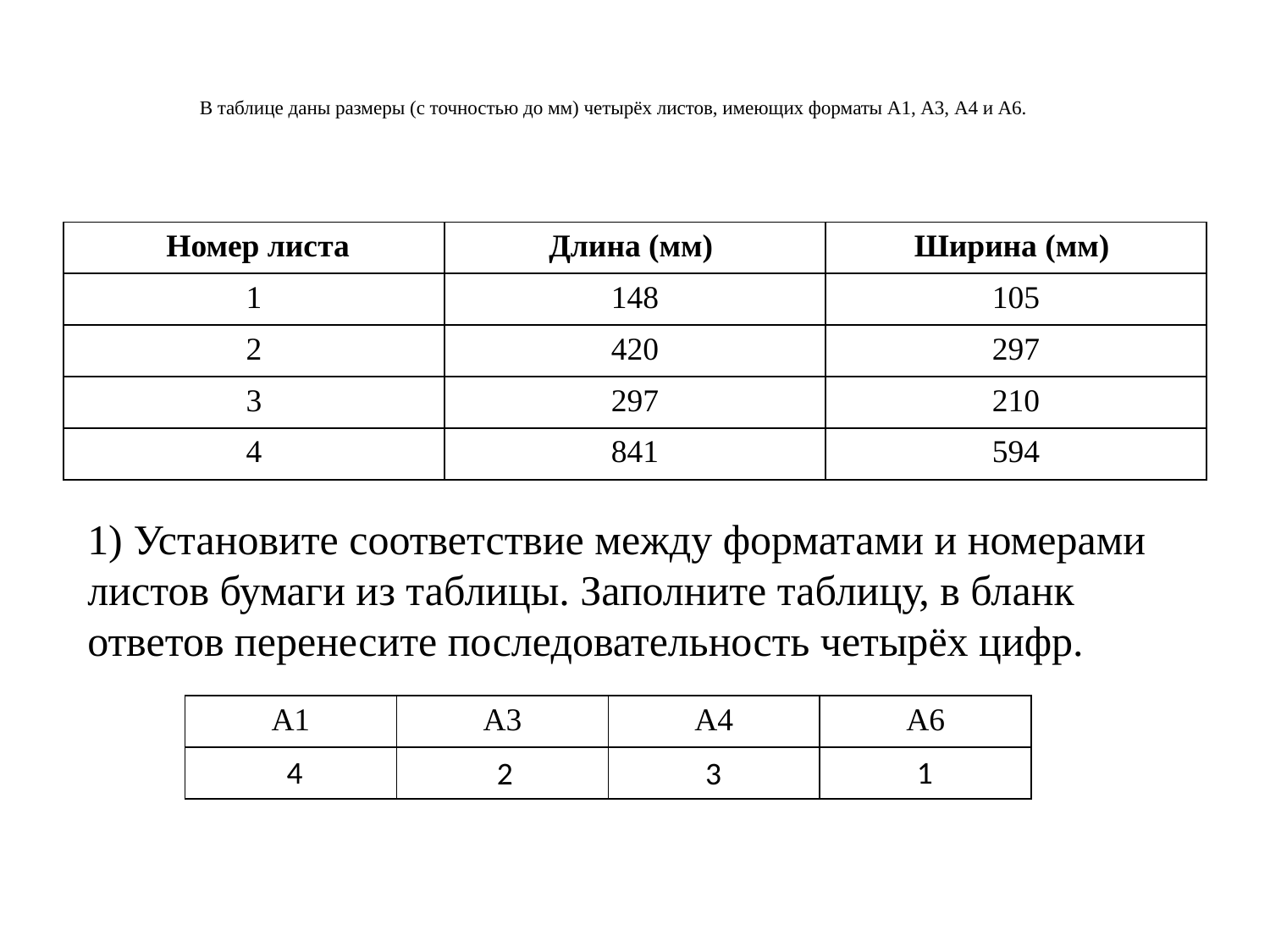

# В таблице даны размеры (с точностью до мм) четырёх листов, имеющих форматы А1, А3, А4 и А6.
| Номер листа | Длина (мм) | Ширина (мм) |
| --- | --- | --- |
| 1 | 148 | 105 |
| 2 | 420 | 297 |
| 3 | 297 | 210 |
| 4 | 841 | 594 |
1) Установите соответствие между форматами и номерами листов бумаги из таблицы. Заполните таблицу, в бланк ответов перенесите последовательность четырёх цифр.
| А1 | А3 | А4 | А6 |
| --- | --- | --- | --- |
|  |  |  |  |
4
1
2
3